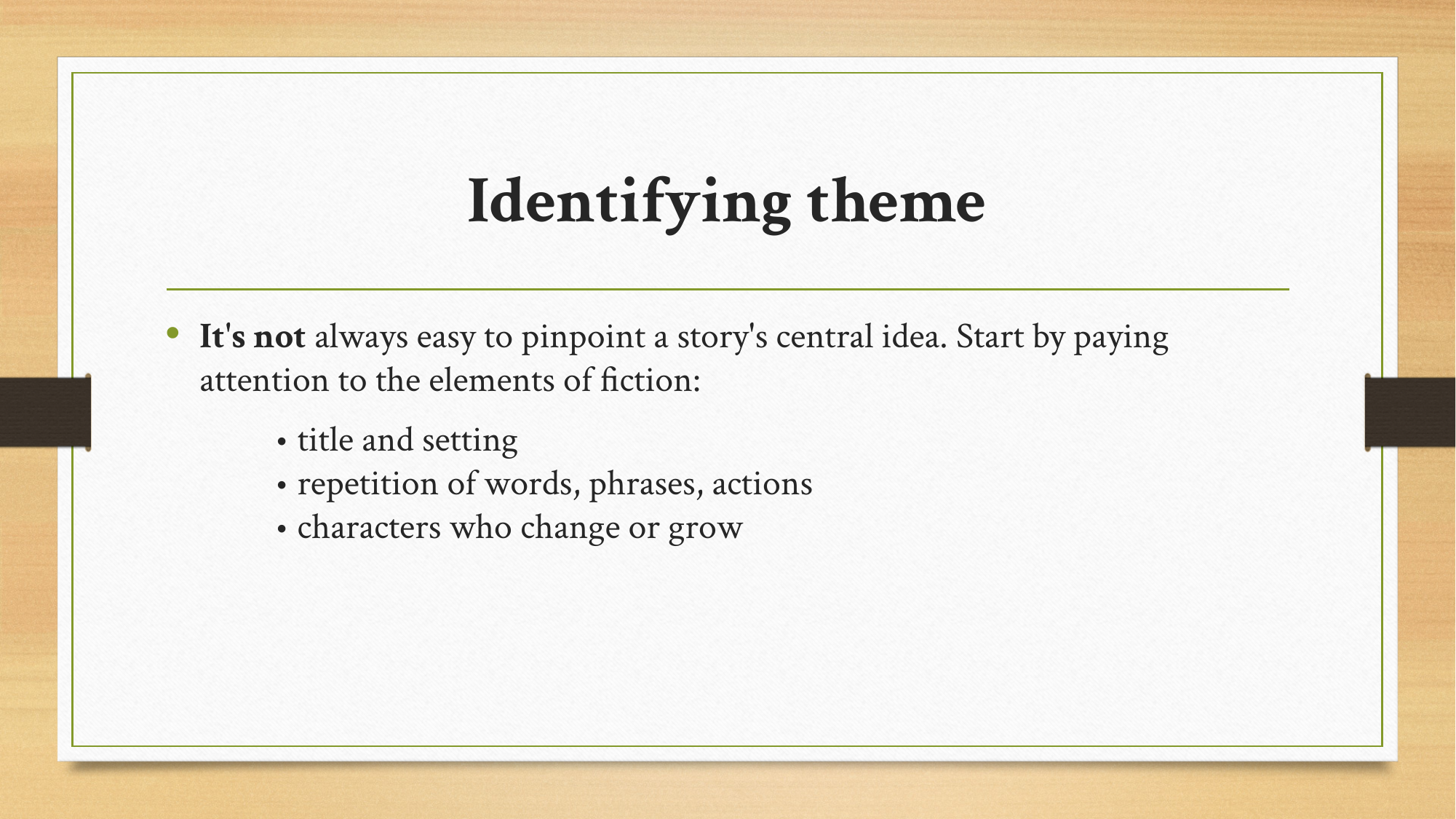

# Identifying theme
It's not always easy to pinpoint a story's central idea. Start by paying attention to the elements of fiction:
	• title and setting
	• repetition of words, phrases, actions
	• characters who change or grow